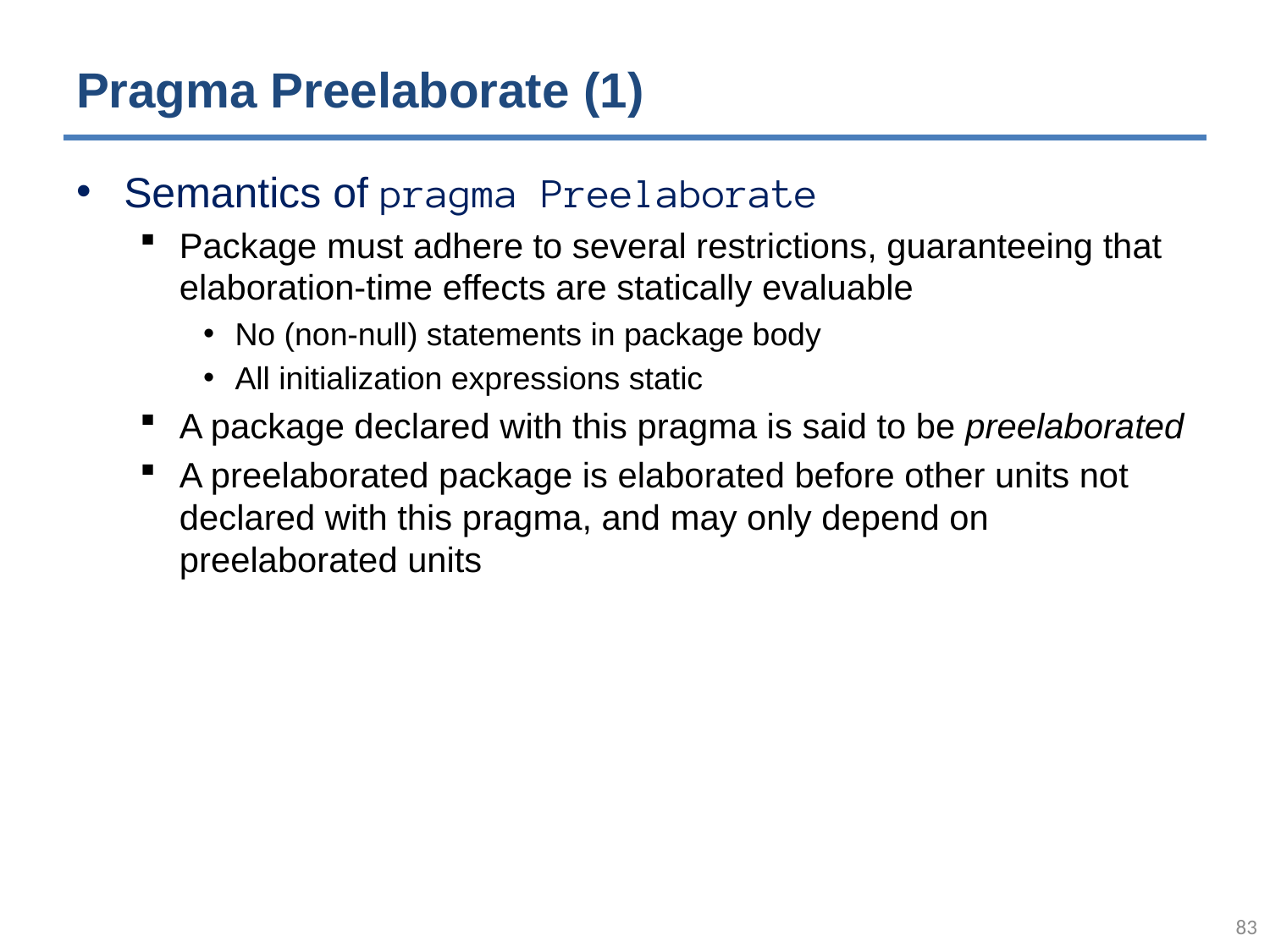

# Pragma Preelaborate (1)
Semantics of pragma Preelaborate
Package must adhere to several restrictions, guaranteeing that elaboration-time effects are statically evaluable
No (non-null) statements in package body
All initialization expressions static
A package declared with this pragma is said to be preelaborated
A preelaborated package is elaborated before other units not declared with this pragma, and may only depend on preelaborated units

83